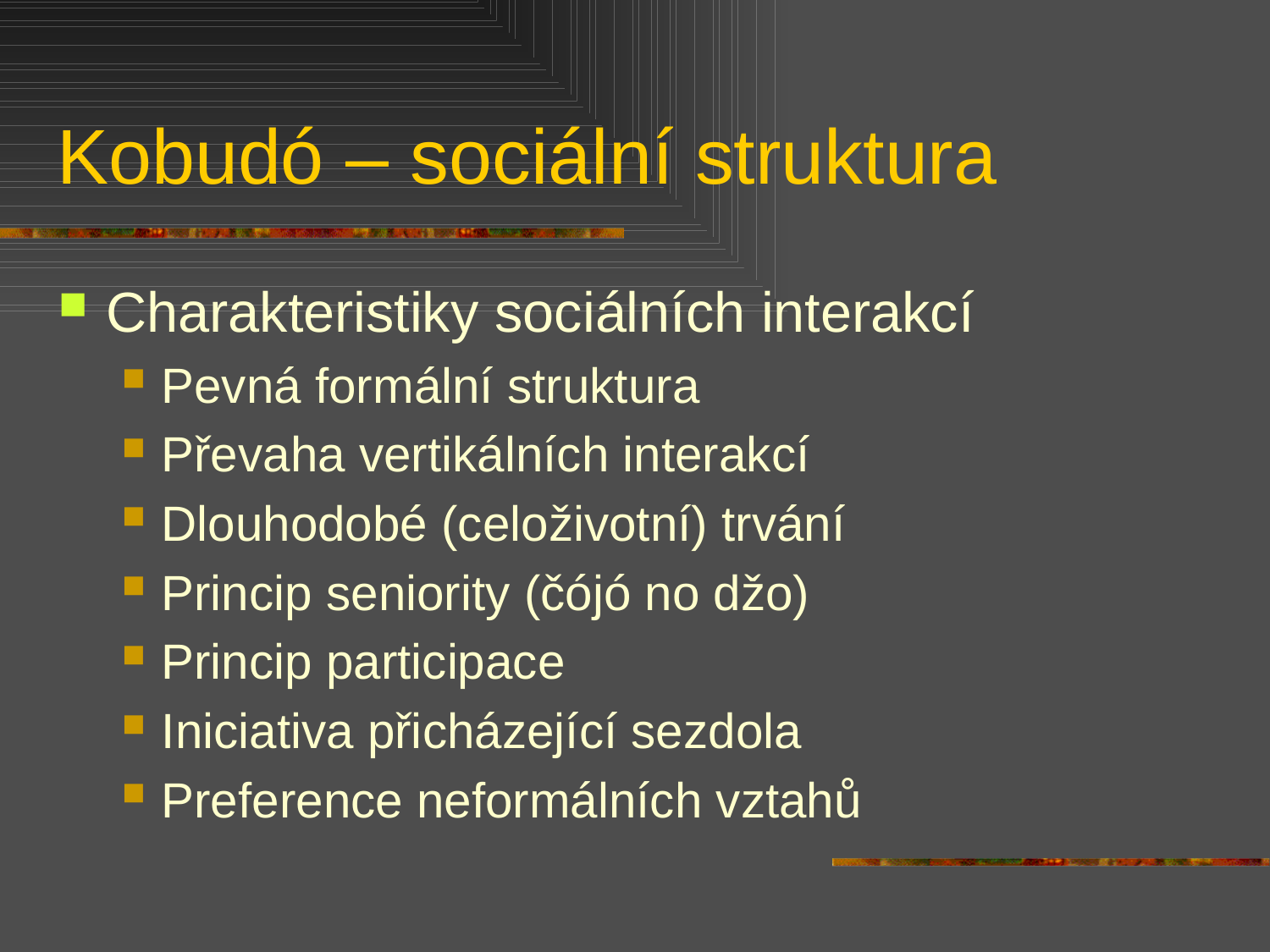

# Kobudó – sociální struktura
Charakteristiky sociálních interakcí
Pevná formální struktura
Převaha vertikálních interakcí
Dlouhodobé (celoživotní) trvání
Princip seniority (čójó no džo)
Princip participace
Iniciativa přicházející sezdola
Preference neformálních vztahů